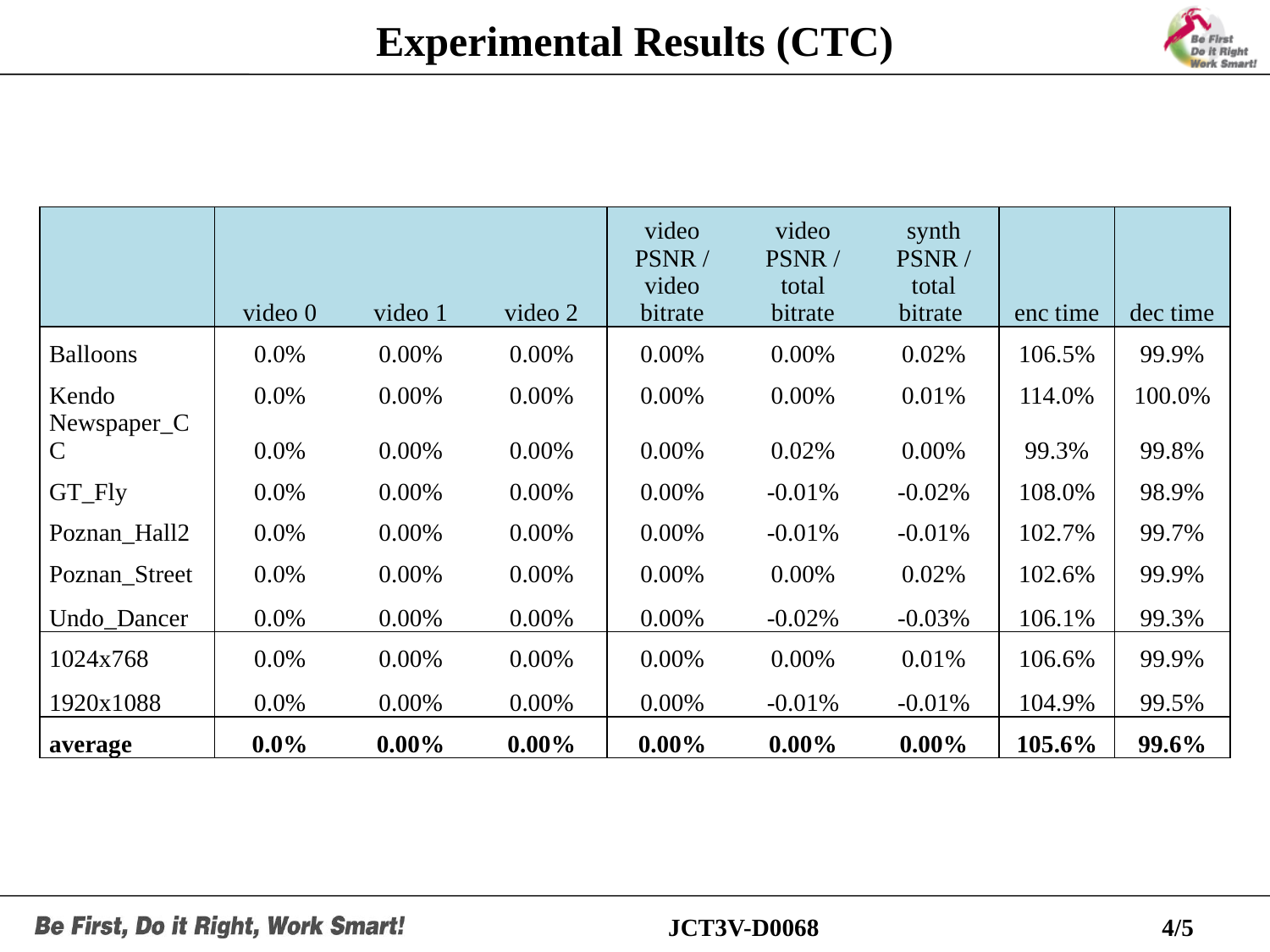

# Experimental Results (CTC)
|  | video 0 | video 1 | video 2 | video PSNR / video bitrate | video PSNR / total bitrate | synth PSNR / total bitrate | enc time | dec time |
| --- | --- | --- | --- | --- | --- | --- | --- | --- |
| Balloons | 0.0% | 0.00% | 0.00% | 0.00% | 0.00% | 0.02% | 106.5% | 99.9% |
| Kendo | 0.0% | 0.00% | 0.00% | 0.00% | 0.00% | 0.01% | 114.0% | 100.0% |
| Newspaper\_CC | 0.0% | 0.00% | 0.00% | 0.00% | 0.02% | 0.00% | 99.3% | 99.8% |
| GT\_Fly | 0.0% | 0.00% | 0.00% | 0.00% | -0.01% | -0.02% | 108.0% | 98.9% |
| Poznan\_Hall2 | 0.0% | 0.00% | 0.00% | 0.00% | -0.01% | -0.01% | 102.7% | 99.7% |
| Poznan\_Street | 0.0% | 0.00% | 0.00% | 0.00% | 0.00% | 0.02% | 102.6% | 99.9% |
| Undo\_Dancer | 0.0% | 0.00% | 0.00% | 0.00% | -0.02% | -0.03% | 106.1% | 99.3% |
| 1024x768 | 0.0% | 0.00% | 0.00% | 0.00% | 0.00% | 0.01% | 106.6% | 99.9% |
| 1920x1088 | 0.0% | 0.00% | 0.00% | 0.00% | -0.01% | -0.01% | 104.9% | 99.5% |
| average | 0.0% | 0.00% | 0.00% | 0.00% | 0.00% | 0.00% | 105.6% | 99.6% |
JCT3V-D0068
4/5